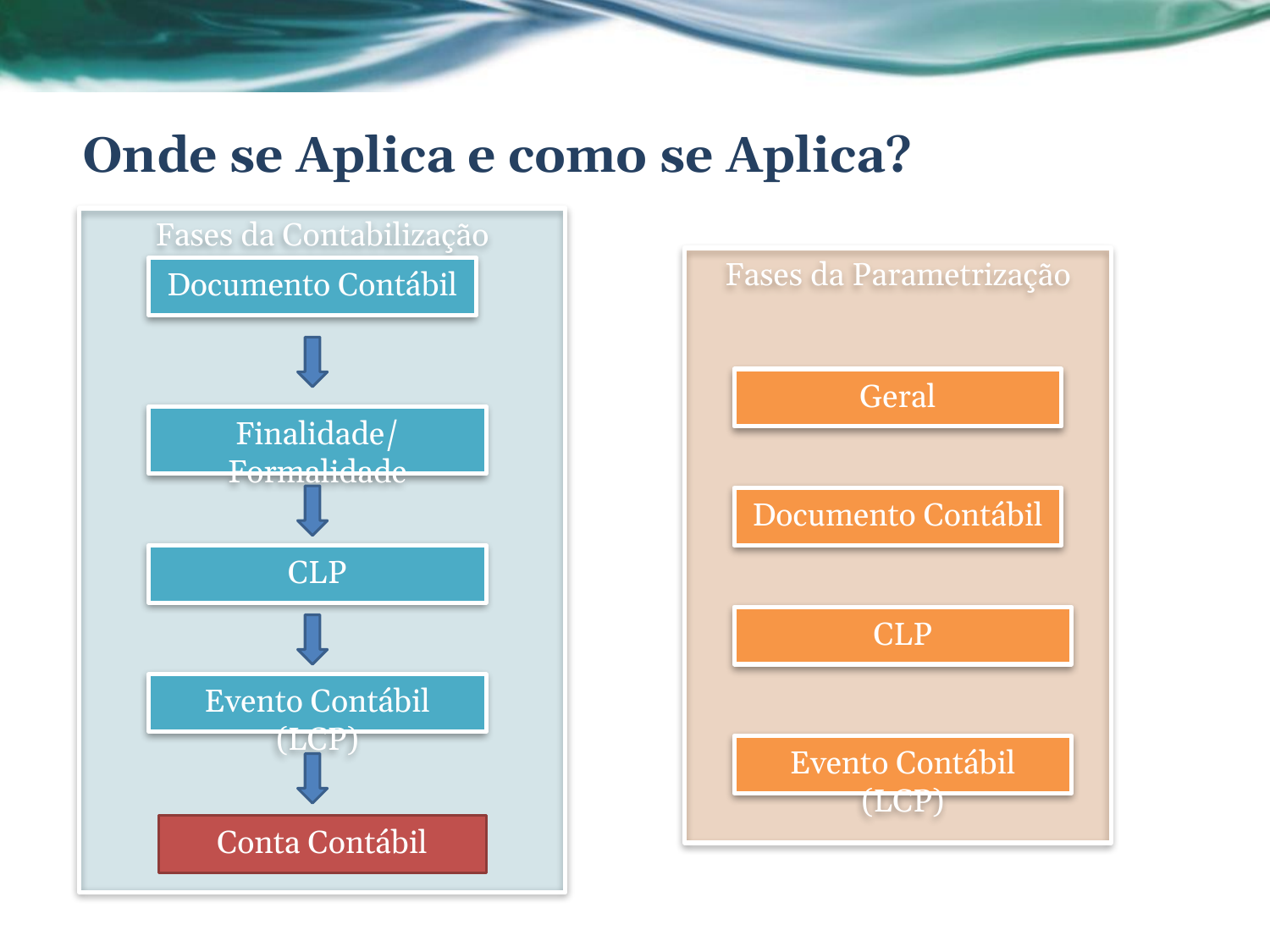

# Onde se Aplica e como se Aplica?
Fases da Contabilização
Fases da Parametrização
Documento Contábil

Geral
Finalidade/Formalidade

Documento Contábil
CLP
CLP

Evento Contábil (LCP)
Evento Contábil (LCP)

Conta Contábil